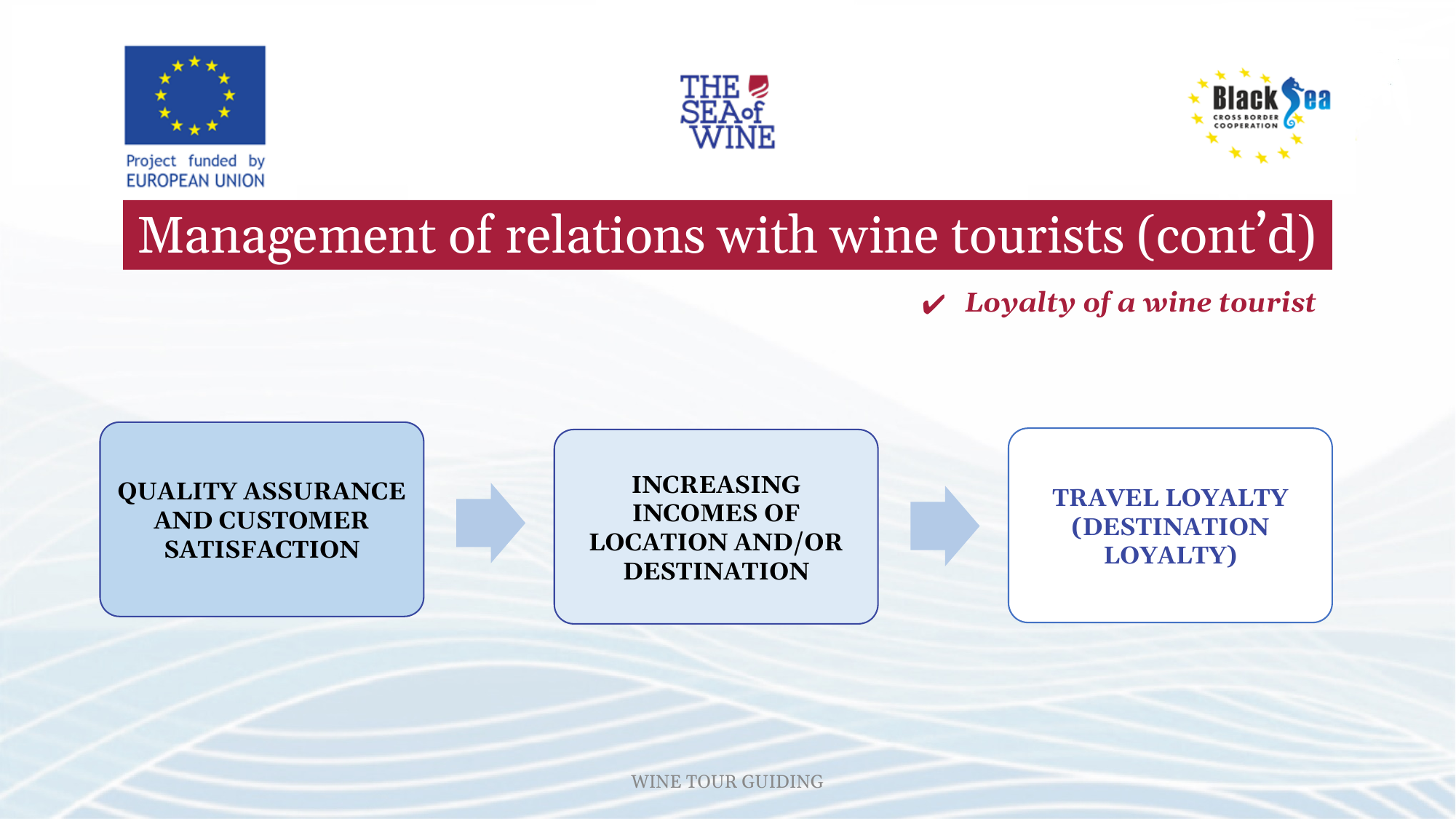

# Management of relations with wine tourists (cont’d)
Loyalty of a wine tourist

QUALITY ASSURANCE AND CUSTOMER SATISFACTION

TRAVEL LOYALTY (DESTINATION LOYALTY)
INCREASING INCOMES OF LOCATION AND/OR DESTINATION

WINE TOUR GUIDING